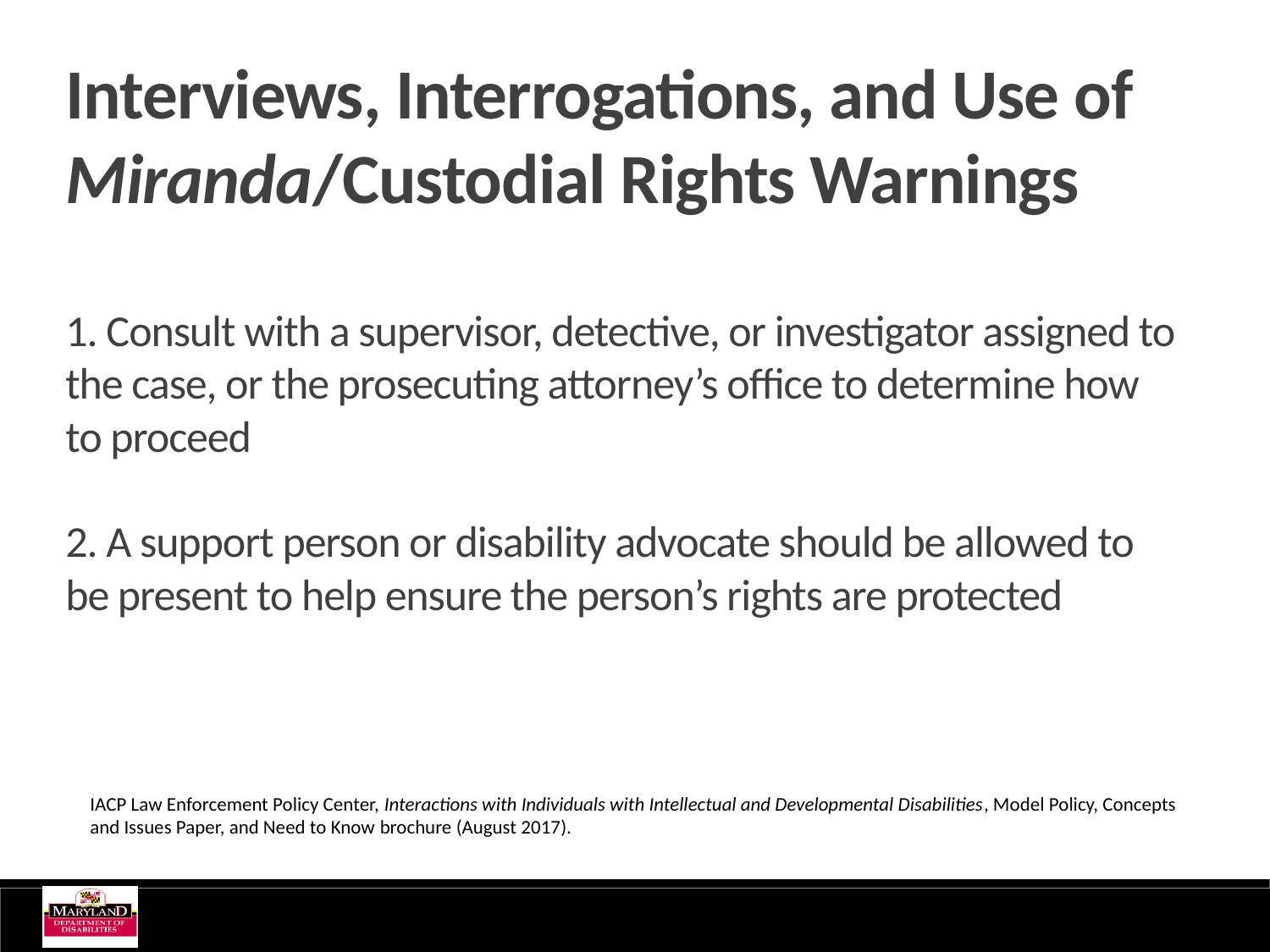

Interviews, Interrogations, and Use of Miranda/Custodial Rights Warnings
1. Consult with a supervisor, detective, or investigator assigned to the case, or the prosecuting attorney’s office to determine how to proceed
2. A support person or disability advocate should be allowed to be present to help ensure the person’s rights are protected
IACP Law Enforcement Policy Center, Interactions with Individuals with Intellectual and Developmental Disabilities, Model Policy, Concepts and Issues Paper, and Need to Know brochure (August 2017).